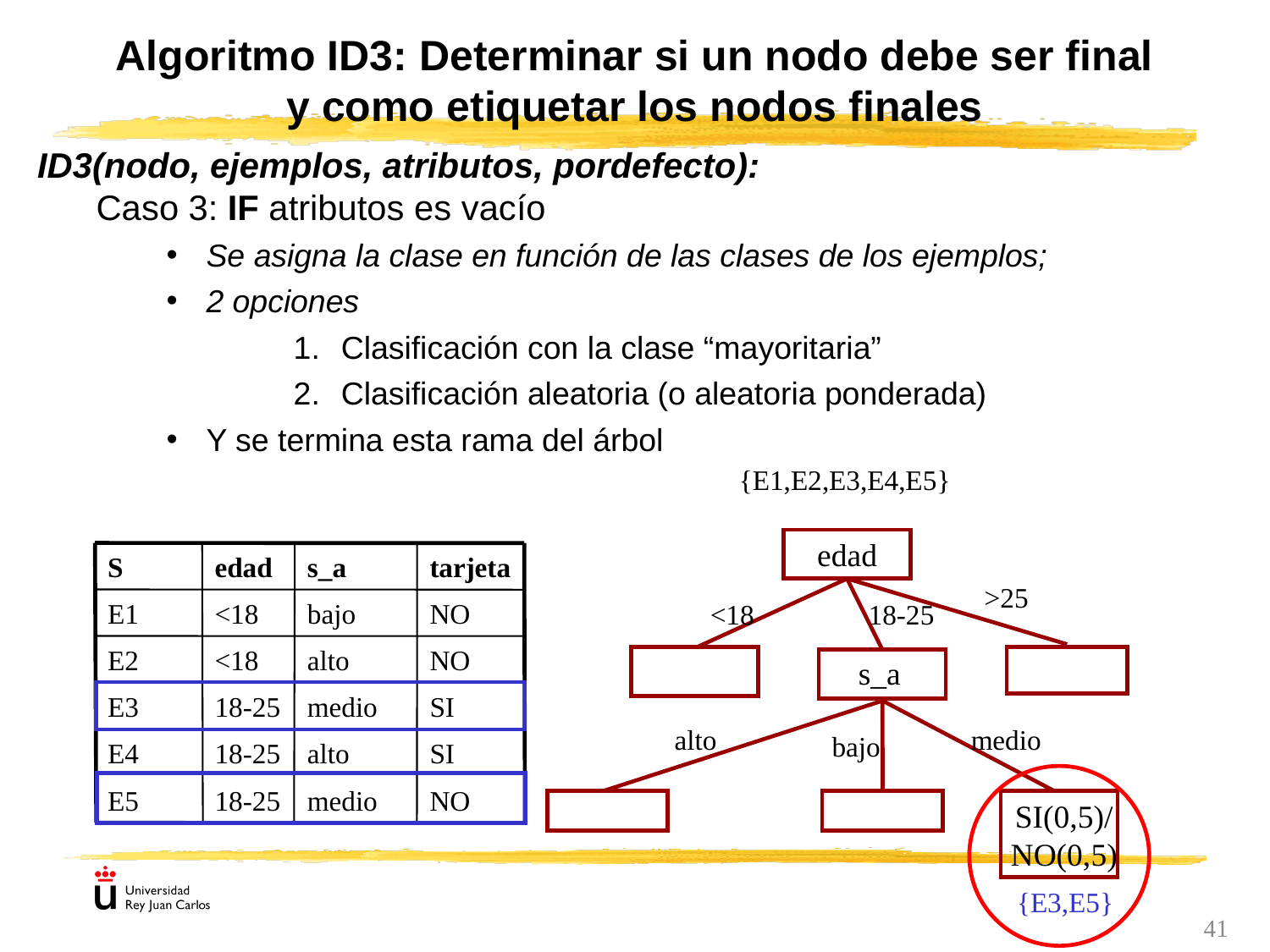

Algoritmo ID3: Determinar si un nodo debe ser final y como etiquetar los nodos finales
ID3(nodo, ejemplos, atributos, pordefecto):
	  Caso 3: IF atributos es vacío
Se asigna la clase en función de las clases de los ejemplos;
2 opciones
Clasificación con la clase “mayoritaria”
Clasificación aleatoria (o aleatoria ponderada)
Y se termina esta rama del árbol

{E1,E2,E3,E4,E5}
edad
S

edad

s_a

tarjeta

E1

<18
bajo
NO
E2

<18
alto
NO
E3

18-25
medio
SI
E4

18-25
alto
SI

E5
18-25
medio
NO
>25

<18
18-25

s_a

alto
medio
bajo

SI(0,5)/
NO(0,5)
{E3,E5}
41